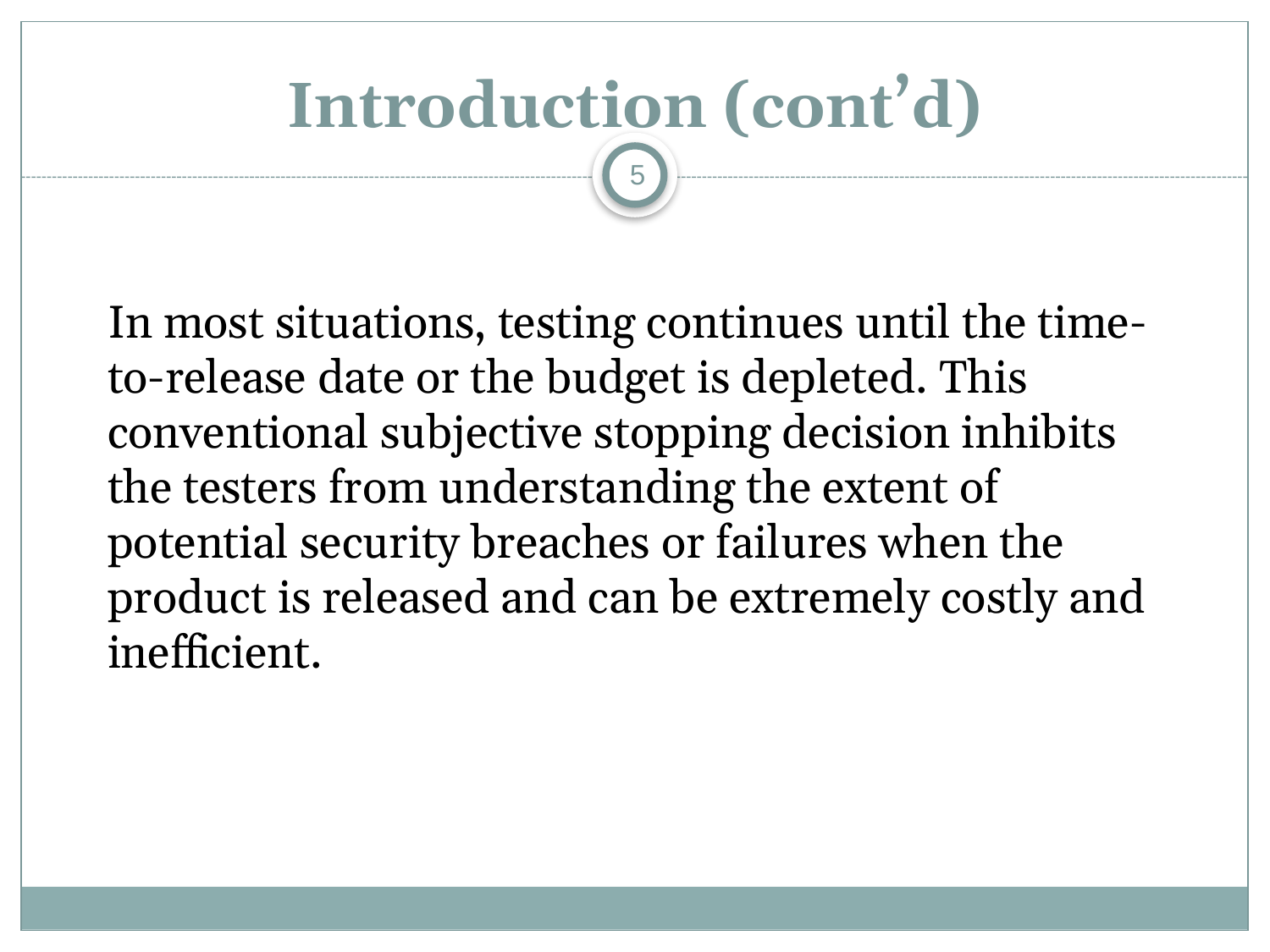

# Introduction (cont’d)
5
In most situations, testing continues until the time-to-release date or the budget is depleted. This conventional subjective stopping decision inhibits the testers from understanding the extent of potential security breaches or failures when the product is released and can be extremely costly and inefficient.